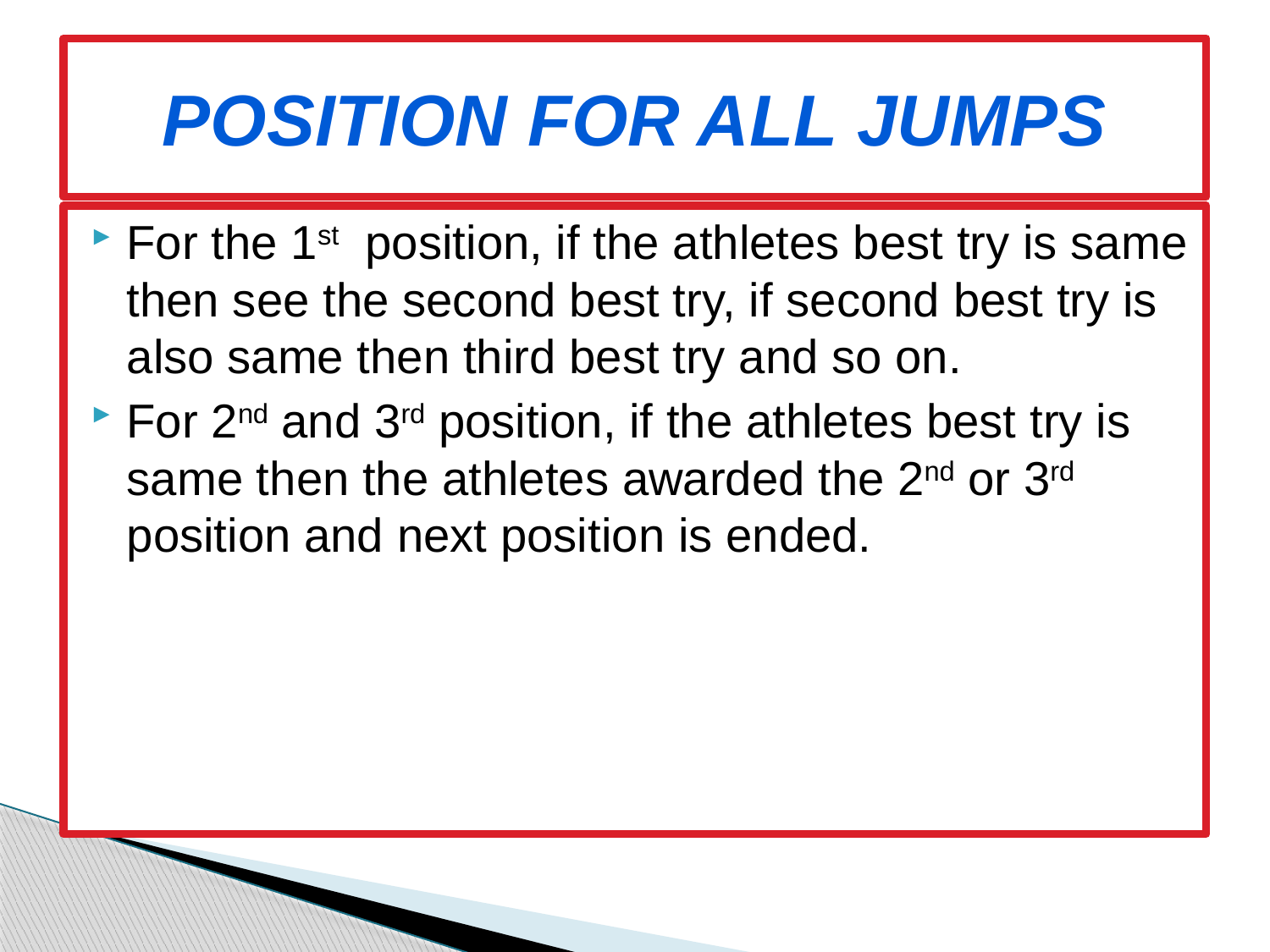

# Position for All Jumps
For the 1st  position, if the athletes best try is same then see the second best try, if second best try is also same then third best try and so on.
For 2nd and 3rd position, if the athletes best try is same then the athletes awarded the 2nd or 3rd position and next position is ended.